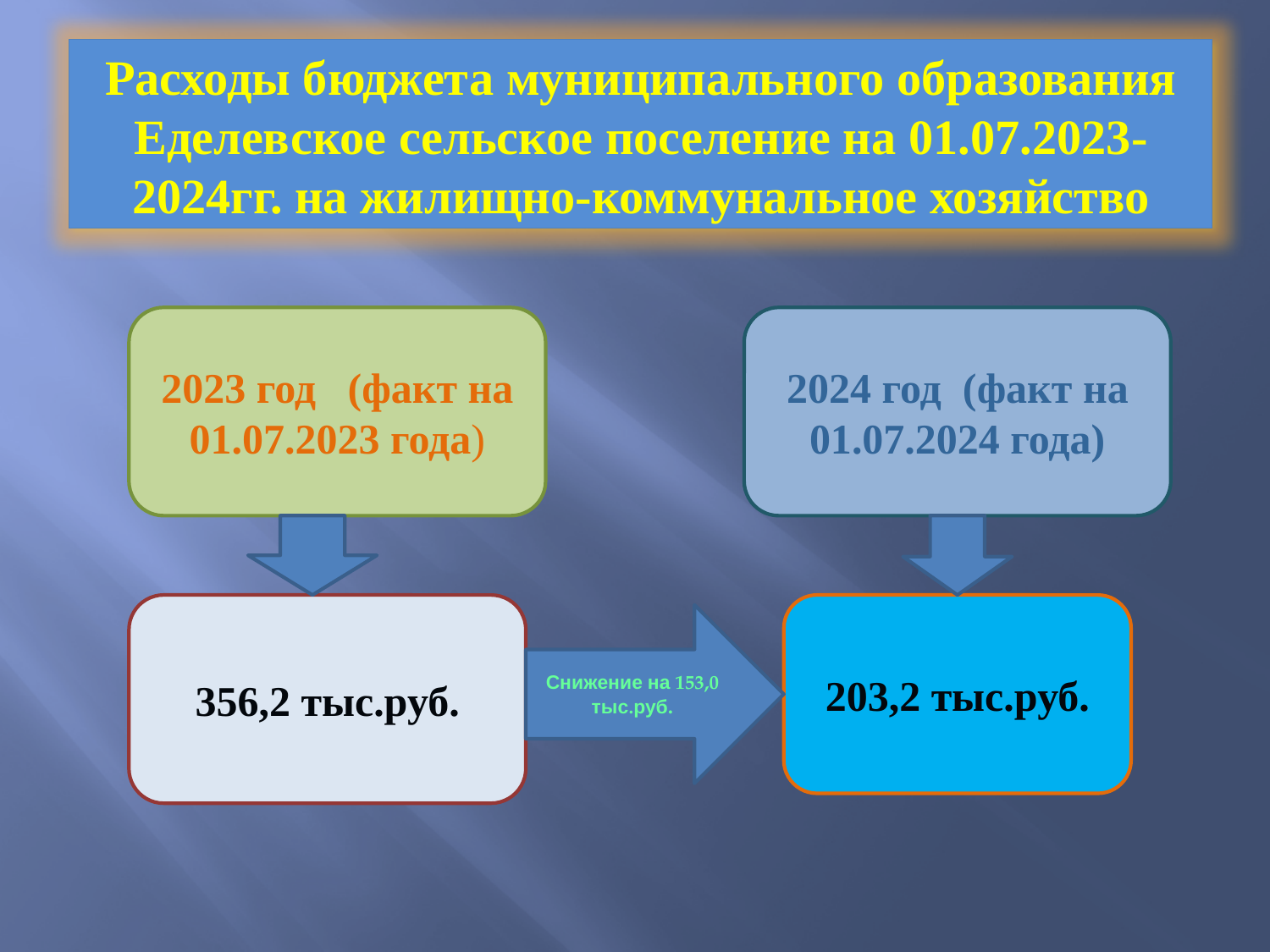

Расходы бюджета муниципального образования Еделевское сельское поселение на 01.07.2023-2024гг. на жилищно-коммунальное хозяйство
2023 год   (факт на 01.07.2023 года)
2024 год  (факт на 01.07.2024 года)

356,2 тыс.руб.
203,2 тыс.руб.
Снижение на 153,0 тыс.руб.